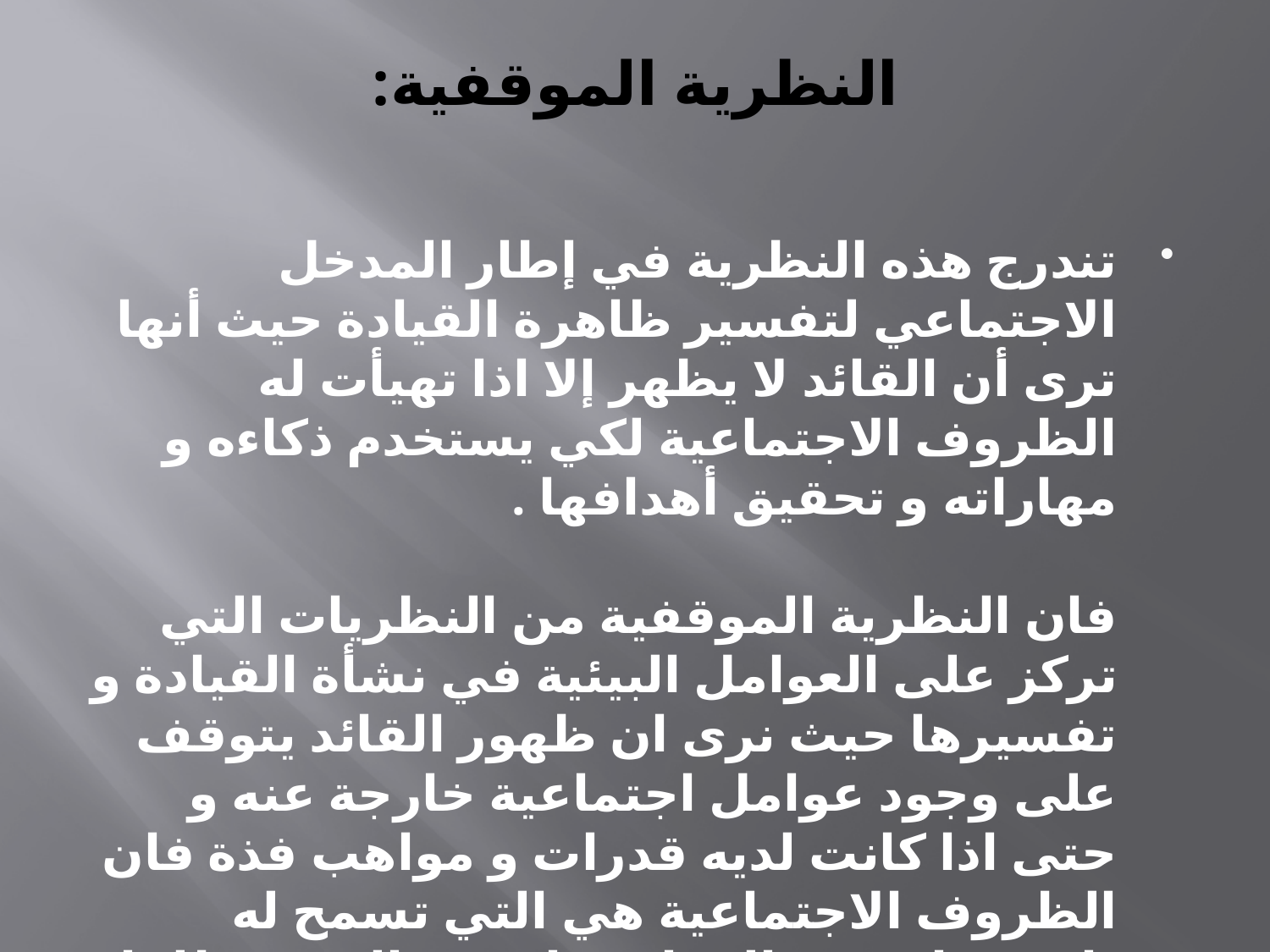

# النظرية الموقفية:
تندرج هذه النظرية في إطار المدخل الاجتماعي لتفسير ظاهرة القيادة حيث أنها ترى أن القائد لا يظهر إلا اذا تهيأت له الظروف الاجتماعية لكي يستخدم ذكاءه و مهاراته و تحقيق أهدافها .
 
فان النظرية الموقفية من النظريات التي تركز على العوامل البيئية في نشأة القيادة و تفسيرها حيث نرى ان ظهور القائد يتوقف على وجود عوامل اجتماعية خارجة عنه و حتى اذا كانت لديه قدرات و مواهب فذة فان الظروف الاجتماعية هي التي تسمح له باستخدام هذه المواهب او هي التي تعطلها و تطمسها.